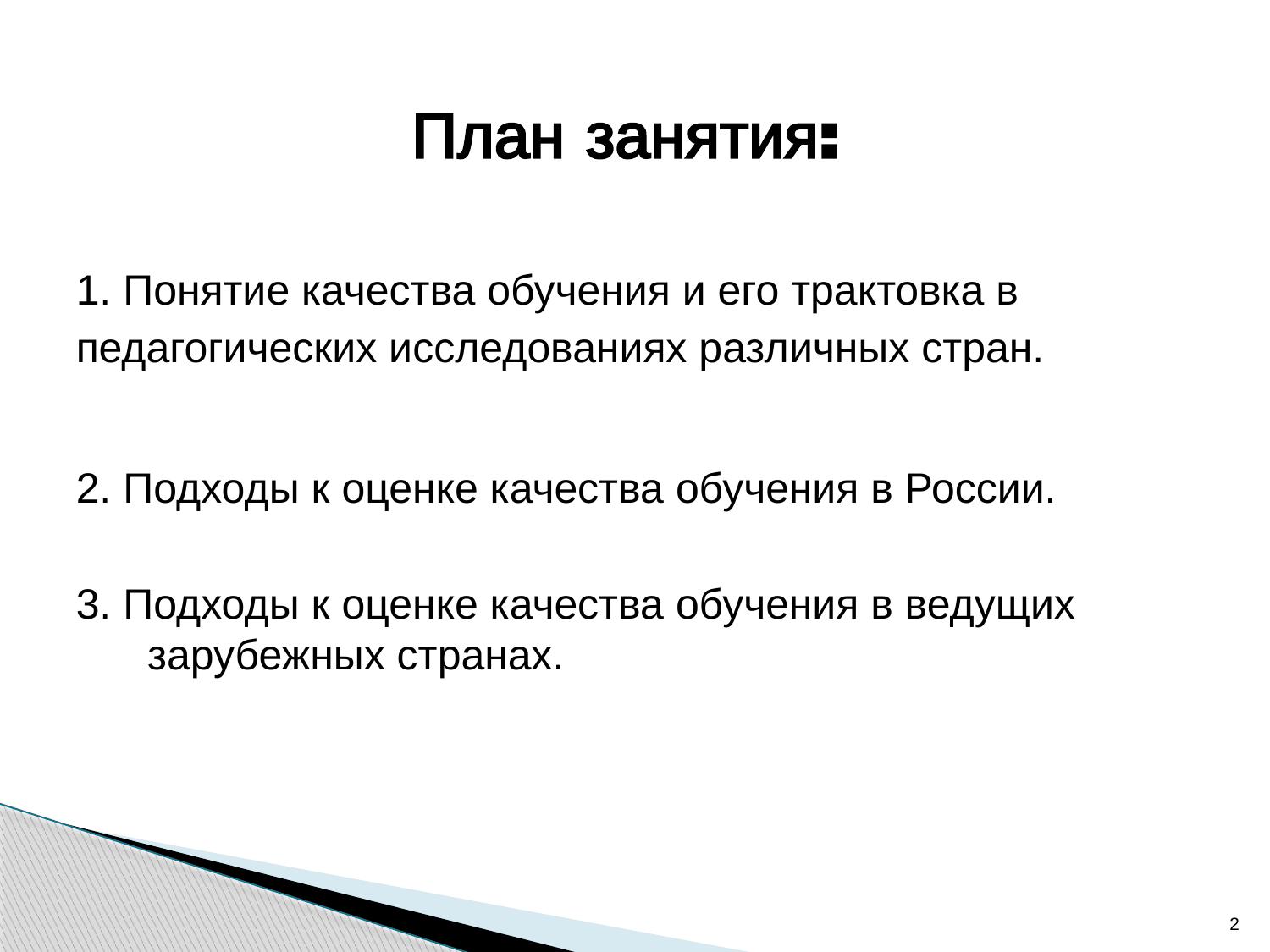

# План занятия:
1. Понятие качества обучения и его трактовка в
педагогических исследованиях различных стран.

2. Подходы к оценке качества обучения в России.

3. Подходы к оценке качества обучения в ведущих зарубежных странах.
2